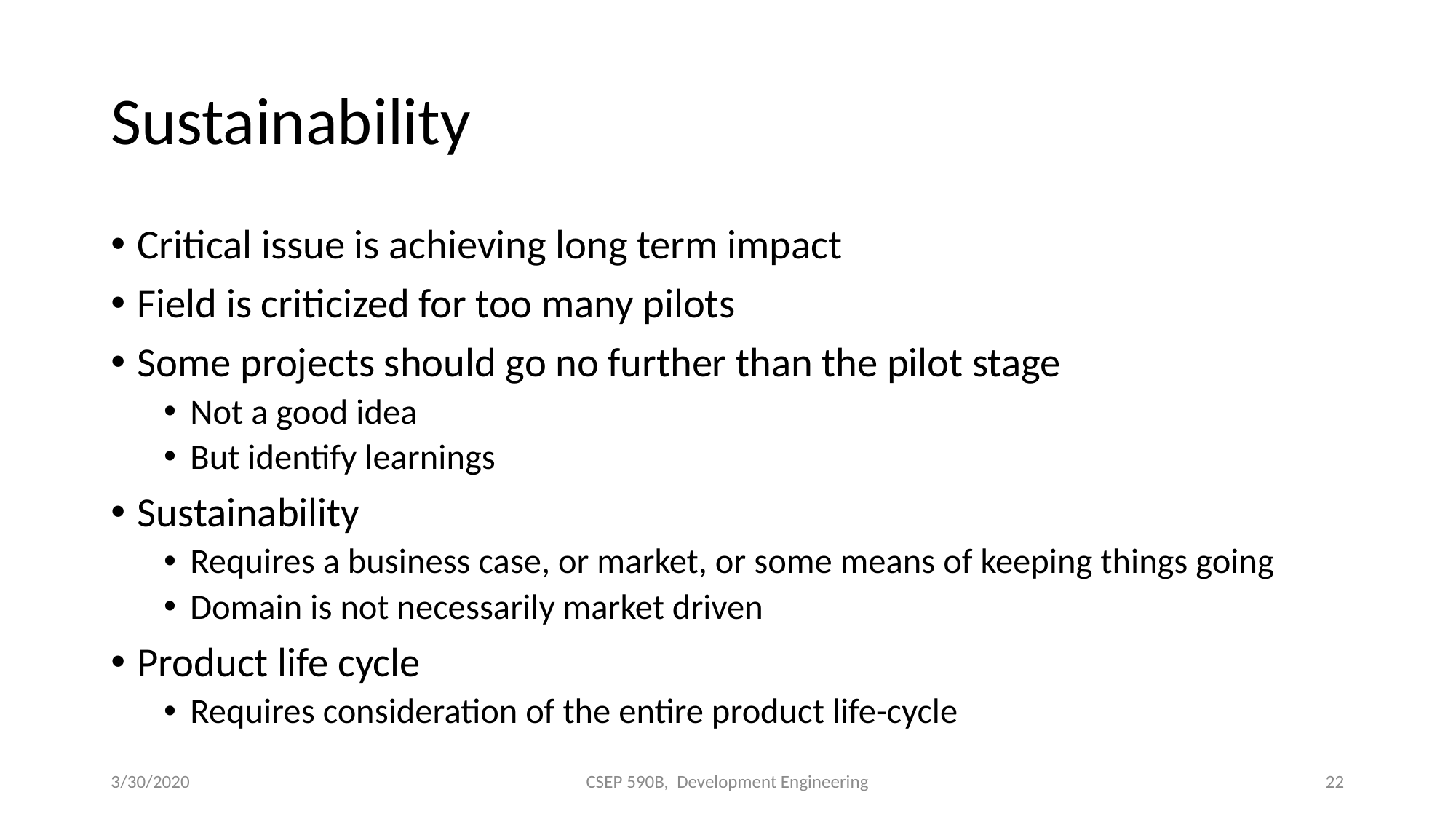

# Sustainability
Critical issue is achieving long term impact
Field is criticized for too many pilots
Some projects should go no further than the pilot stage
Not a good idea
But identify learnings
Sustainability
Requires a business case, or market, or some means of keeping things going
Domain is not necessarily market driven
Product life cycle
Requires consideration of the entire product life-cycle
3/30/2020
CSEP 590B,  Development Engineering
22